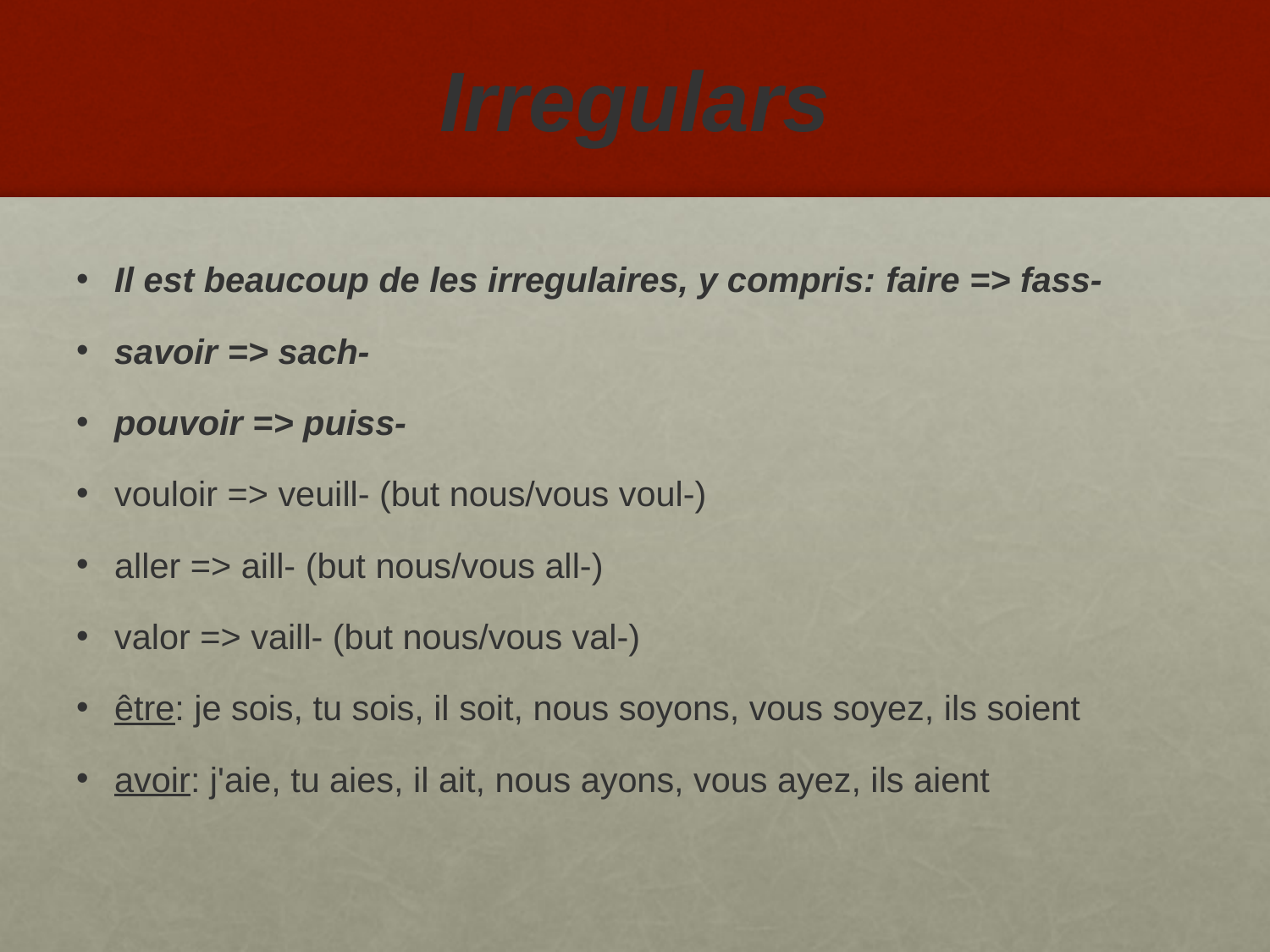

# Irregulars

Il est beaucoup de les irregulaires, y compris: faire => fass-
savoir => sach-
pouvoir => puiss-
vouloir => veuill- (but nous/vous voul-)
aller => aill- (but nous/vous all-)
valor => vaill- (but nous/vous val-)
être: je sois, tu sois, il soit, nous soyons, vous soyez, ils soient
avoir: j'aie, tu aies, il ait, nous ayons, vous ayez, ils aient